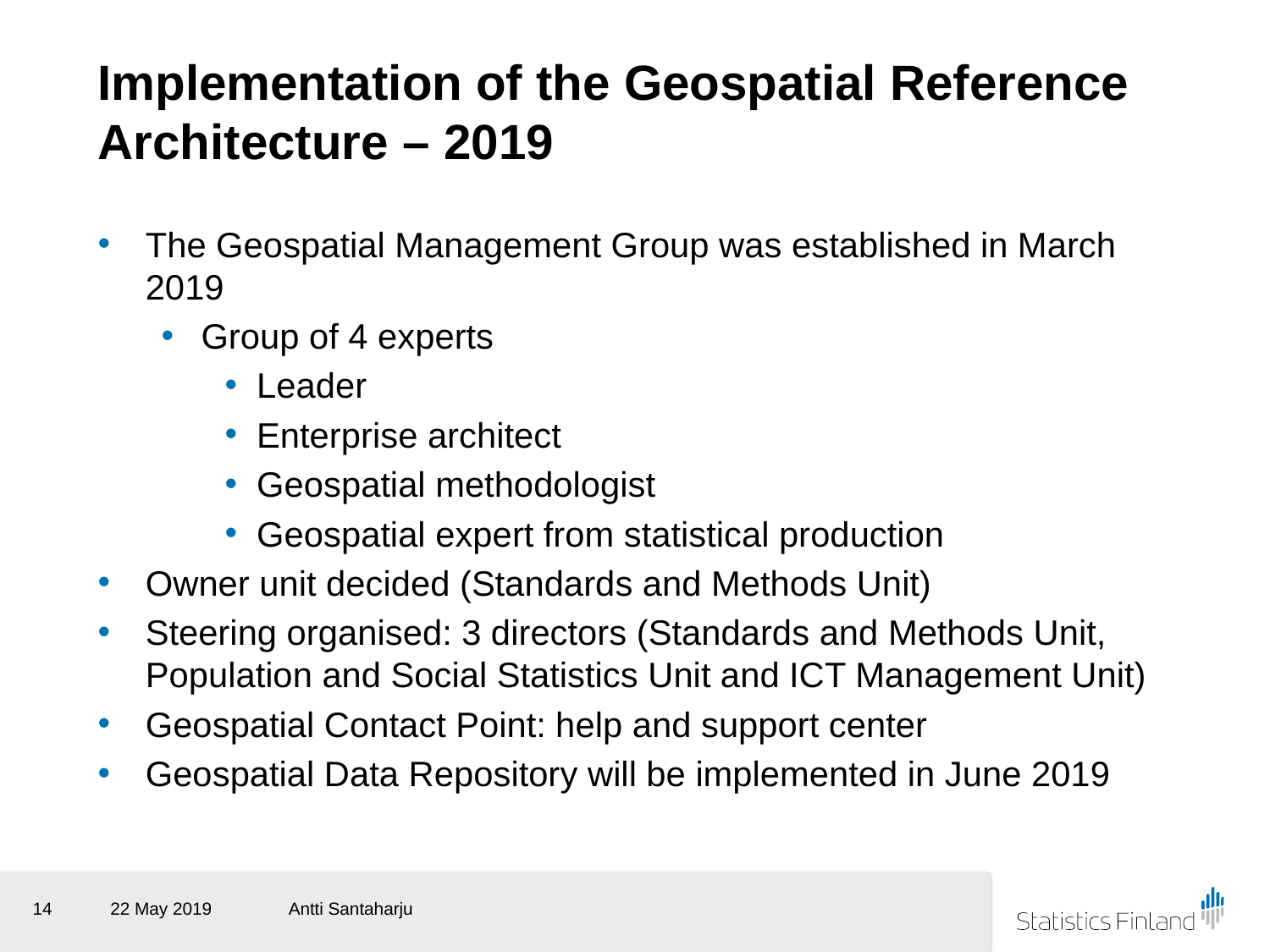

# Implementation of the Geospatial Reference Architecture – 2019
The Geospatial Management Group was established in March 2019
Group of 4 experts
Leader
Enterprise architect
Geospatial methodologist
Geospatial expert from statistical production
Owner unit decided (Standards and Methods Unit)
Steering organised: 3 directors (Standards and Methods Unit, Population and Social Statistics Unit and ICT Management Unit)
Geospatial Contact Point: help and support center
Geospatial Data Repository will be implemented in June 2019

14
22 May 2019
Antti Santaharju